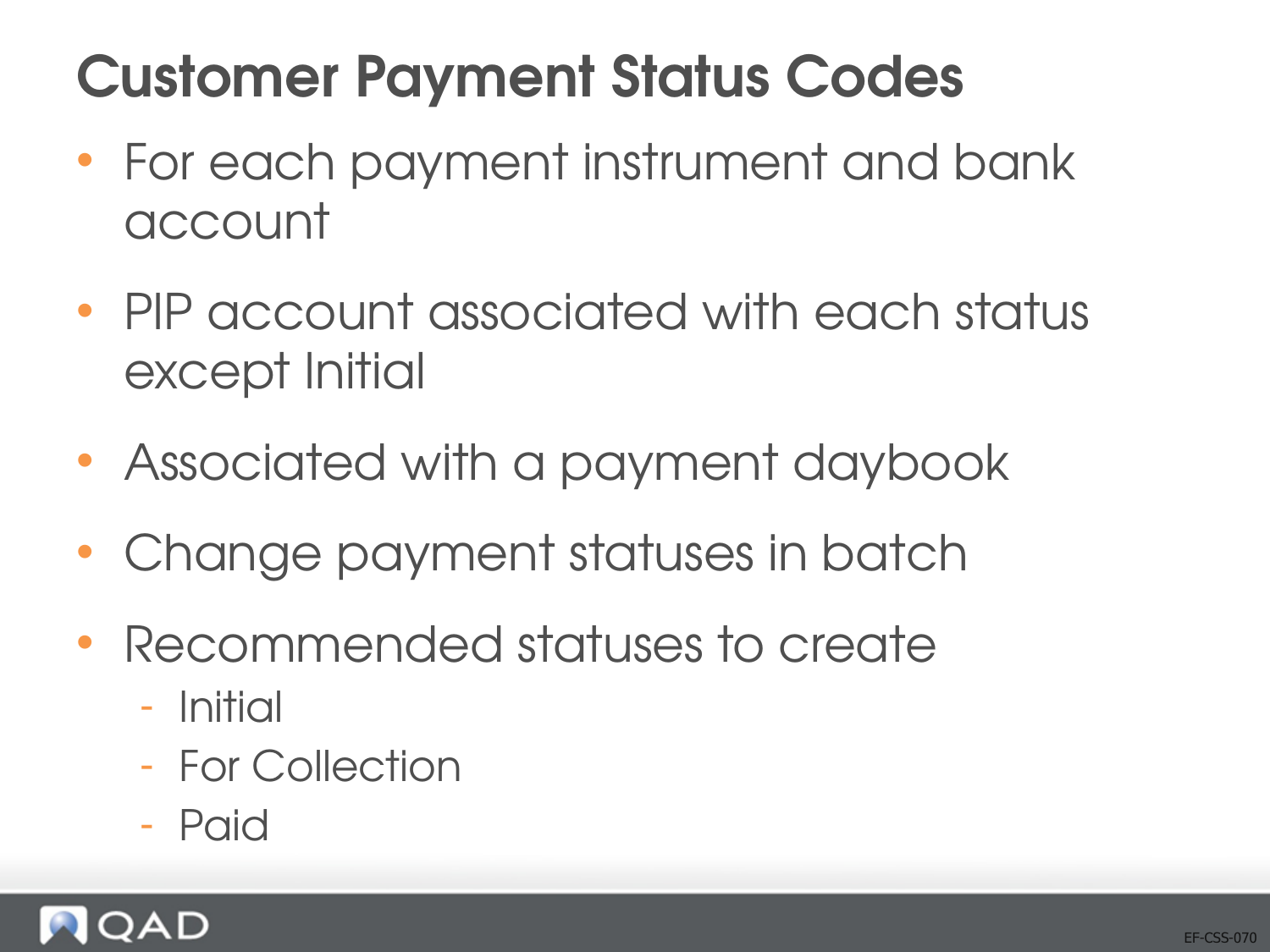

# Customer Payment Status Codes
For each payment instrument and bank account
PIP account associated with each status except Initial
Associated with a payment daybook
Change payment statuses in batch
Recommended statuses to create
Initial
For Collection
Paid
EF-CSS-070